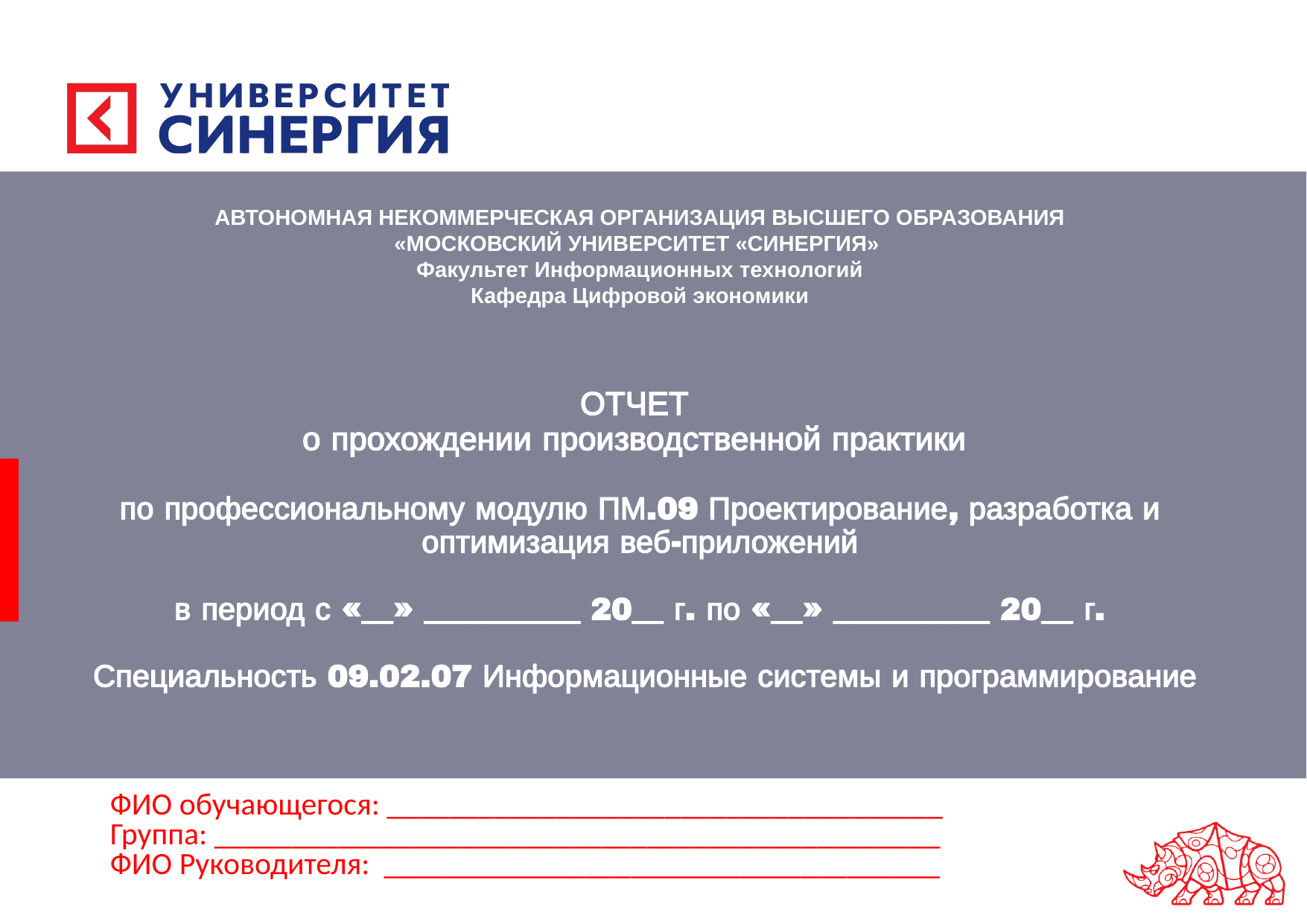

АВТОНОМНАЯ НЕКОММЕРЧЕСКАЯ ОРГАНИЗАЦИЯ ВЫСШЕГО ОБРАЗОВАНИЯ
«МОСКОВСКИЙ УНИВЕРСИТЕТ «СИНЕРГИЯ»
Факультет Информационных технологий
Кафедра Цифровой экономики
# ОТЧЕТ о прохождении производственной практики по профессиональному модулю ПМ.09 Проектирование, разработка и оптимизация веб-приложений в период с «__» __________ 20__ г. по «__» __________ 20__ г. Специальность 09.02.07 Информационные системы и программирование

ФИО обучающегося: ____________________________________
Группа: _______________________________________________
ФИО Руководителя:  ____________________________________